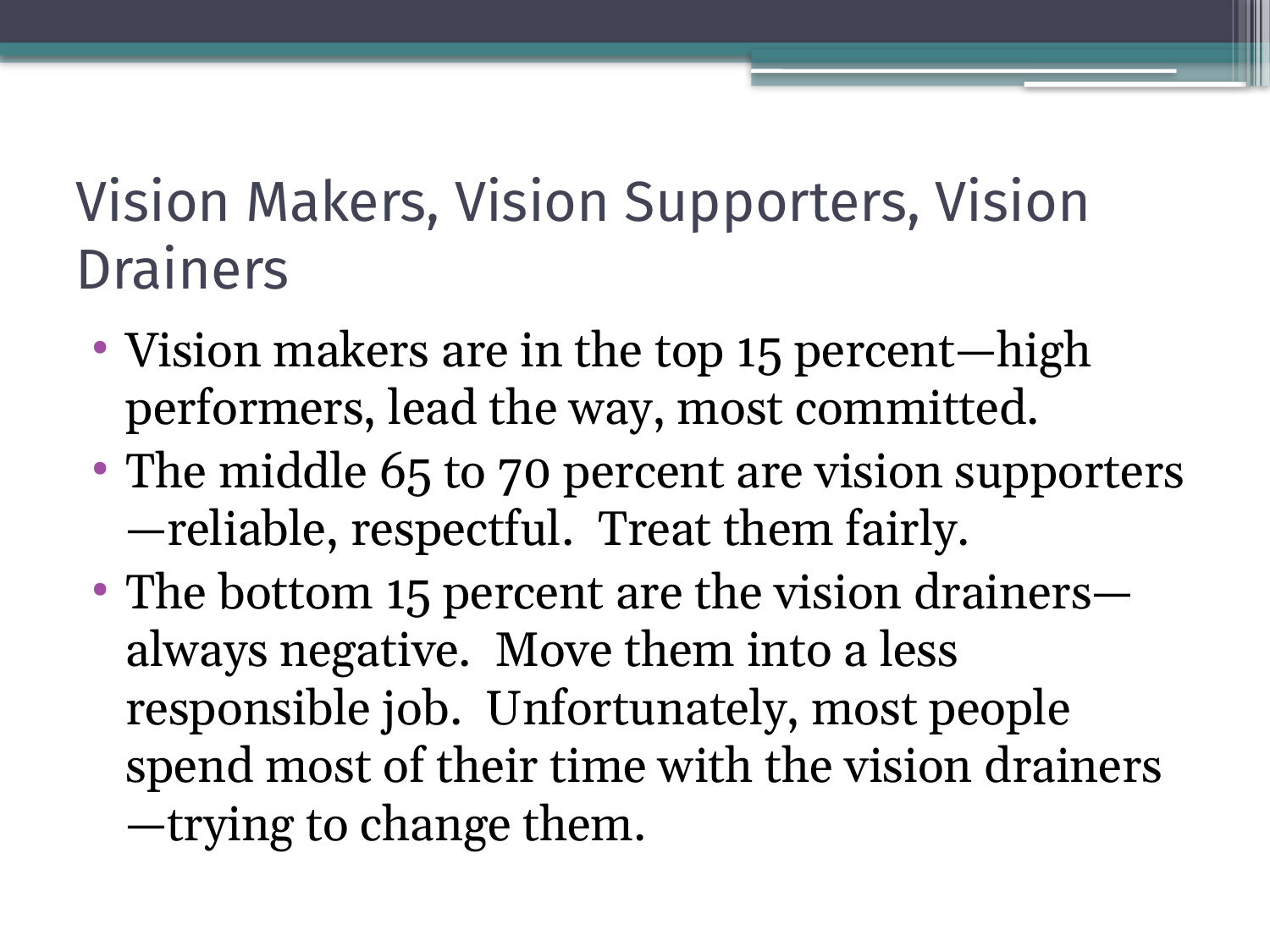

# Vision Makers, Vision Supporters, Vision Drainers
Vision makers are in the top 15 percent—high performers, lead the way, most committed.
The middle 65 to 70 percent are vision supporters—reliable, respectful.  Treat them fairly.
The bottom 15 percent are the vision drainers—always negative.  Move them into a less responsible job.  Unfortunately, most people spend most of their time with the vision drainers—trying to change them.